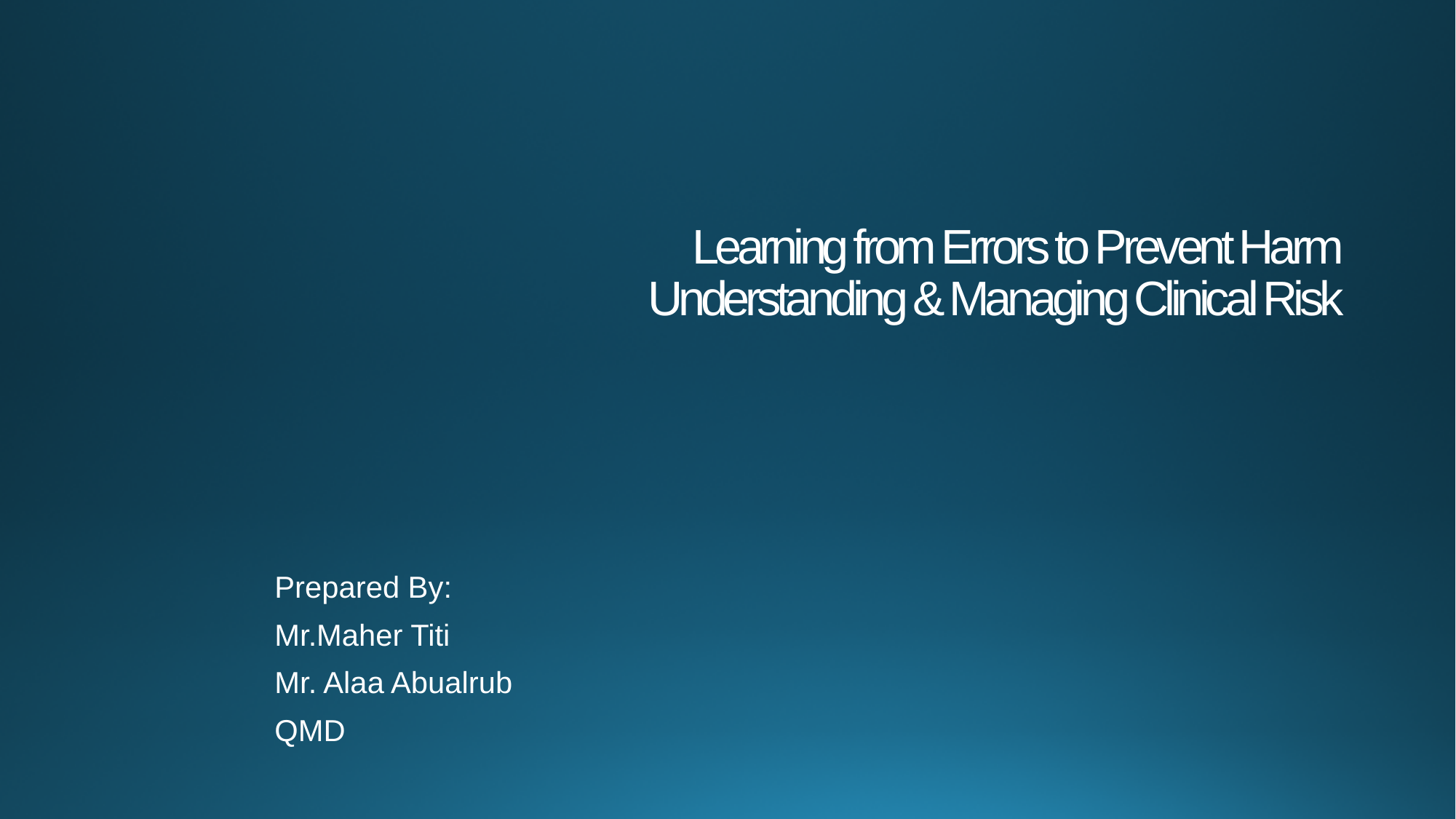

# Learning from Errors to Prevent Harm Understanding & Managing Clinical Risk

Prepared By:
Mr.Maher Titi
Mr. Alaa Abualrub
QMD